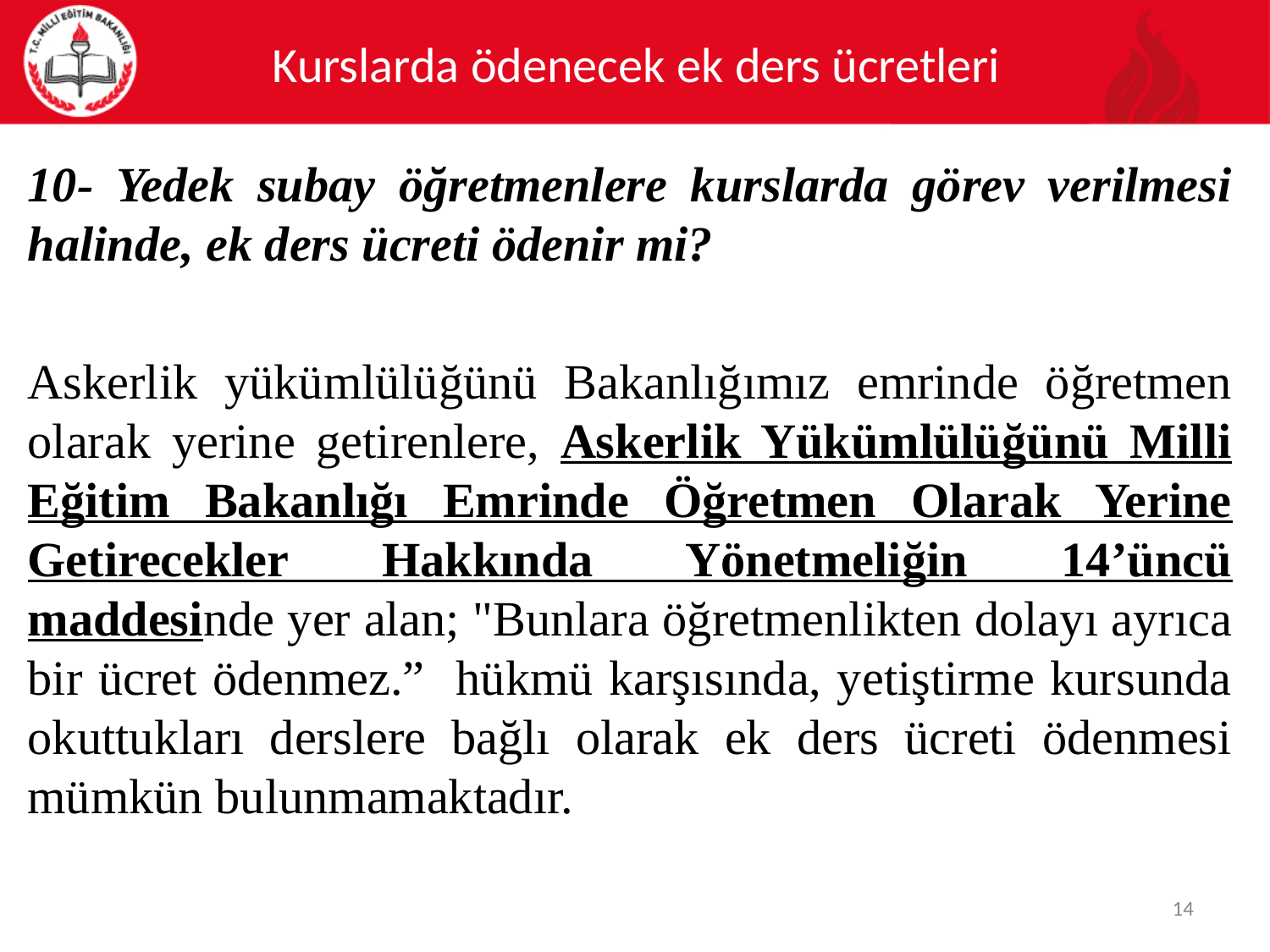

# Kurslarda ödenecek ek ders ücretleri
10- Yedek subay öğretmenlere kurslarda görev verilmesi halinde, ek ders ücreti ödenir mi?

Askerlik yükümlülüğünü Bakanlığımız emrinde öğretmen olarak yerine getirenlere, Askerlik Yükümlülüğünü Milli Eğitim Bakanlığı Emrinde Öğretmen Olarak Yerine Getirecekler Hakkında Yönetmeliğin 14’üncü maddesinde yer alan; "Bunlara öğretmenlikten dolayı ayrıca bir ücret ödenmez.”  hükmü karşısında, yetiştirme kursunda okuttukları derslere bağlı olarak ek ders ücreti ödenmesi mümkün bulunmamaktadır.

14